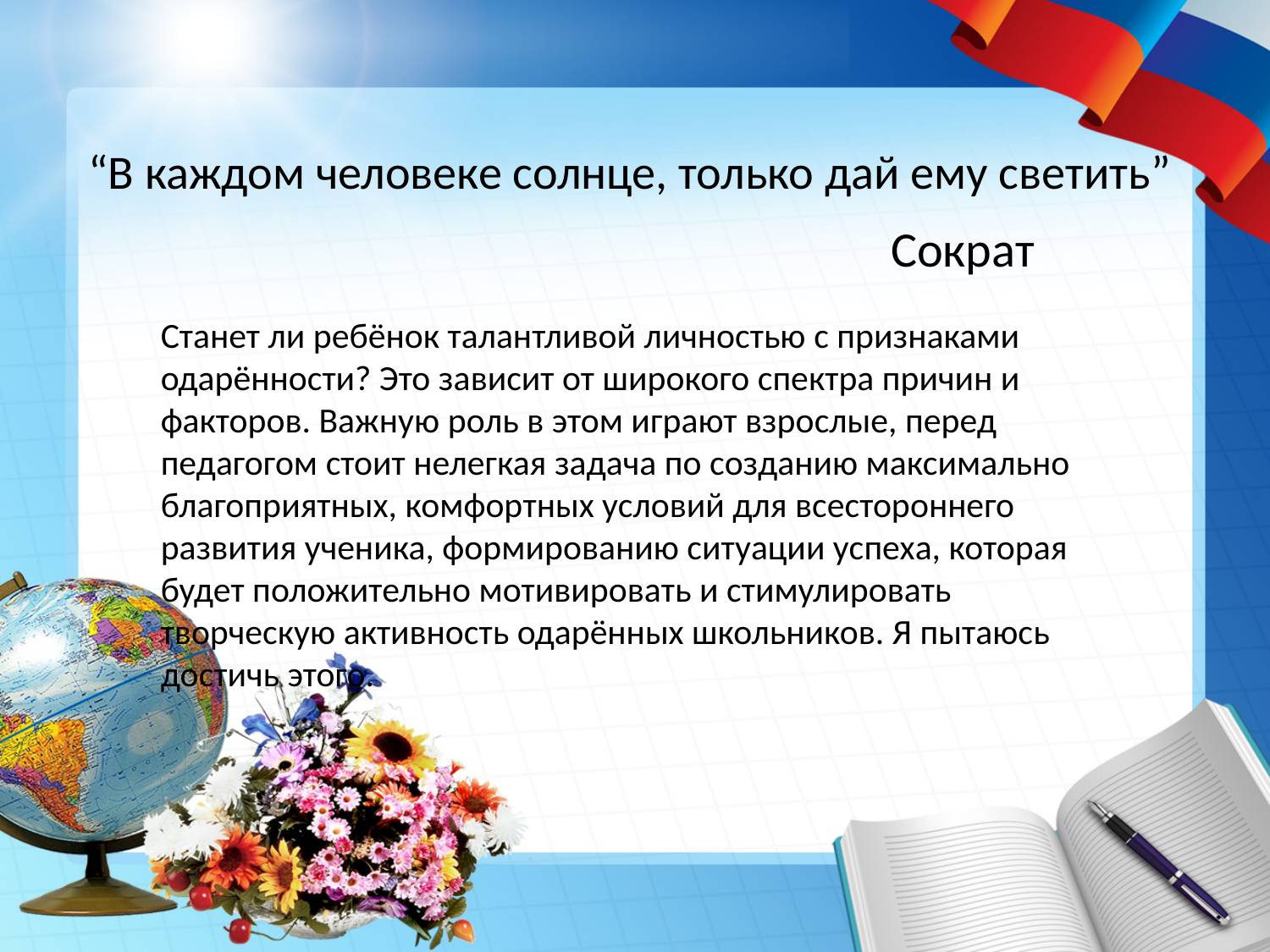

# “В каждом человеке солнце, только дай ему светить”
Сократ

Станет ли ребёнок талантливой личностью с признаками одарённости? Это зависит от широкого спектра причин и факторов. Важную роль в этом играют взрослые, перед педагогом стоит нелегкая задача по созданию максимально благоприятных, комфортных условий для всестороннего развития ученика, формированию ситуации успеха, которая будет положительно мотивировать и стимулировать творческую активность одарённых школьников. Я пытаюсь достичь этого.